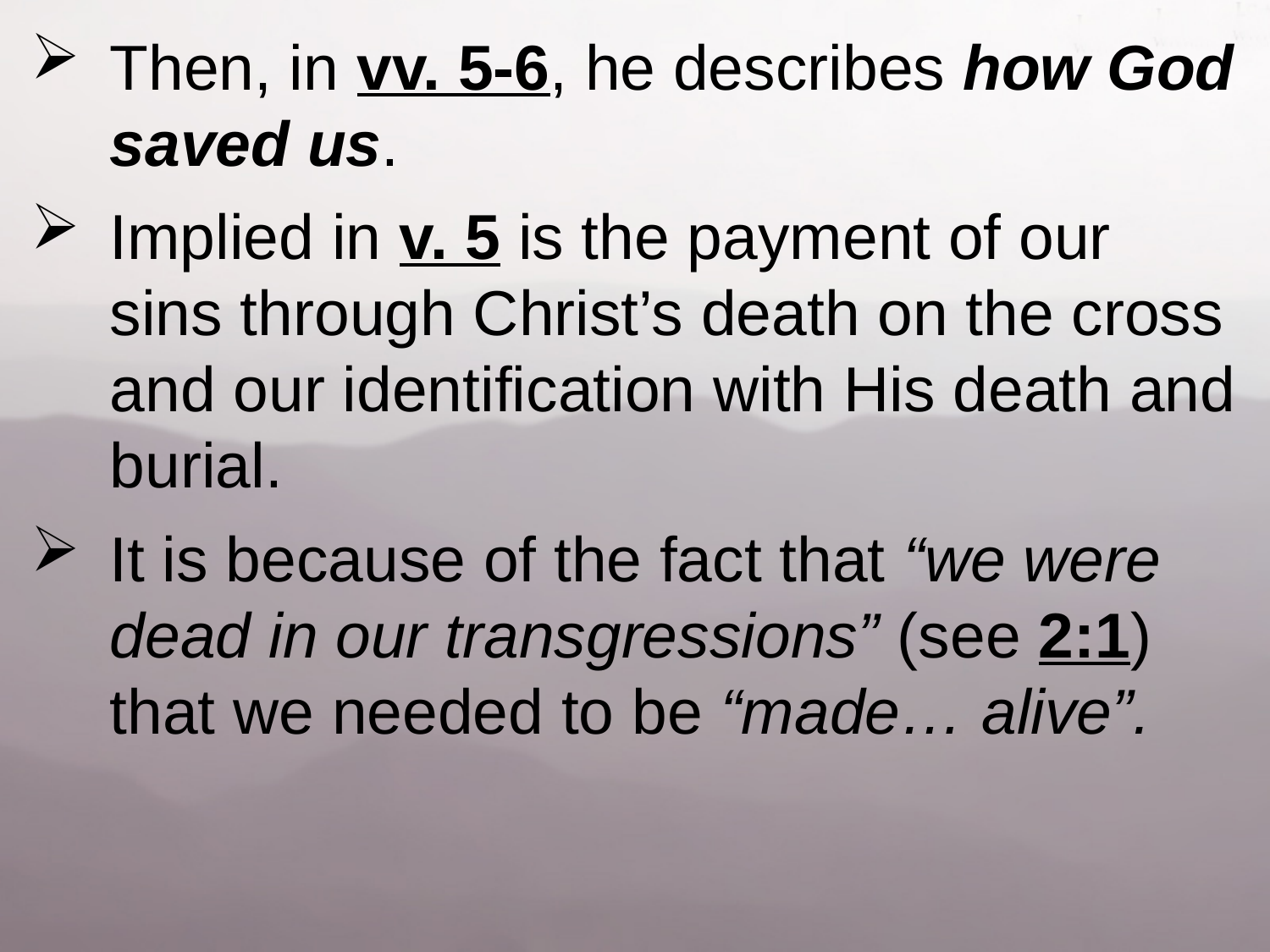

Then, in vv. 5-6, he describes how God saved us.
Implied in v. 5 is the payment of our sins through Christ’s death on the cross and our identification with His death and burial.
It is because of the fact that “we were dead in our transgressions” (see 2:1) that we needed to be “made… alive”.